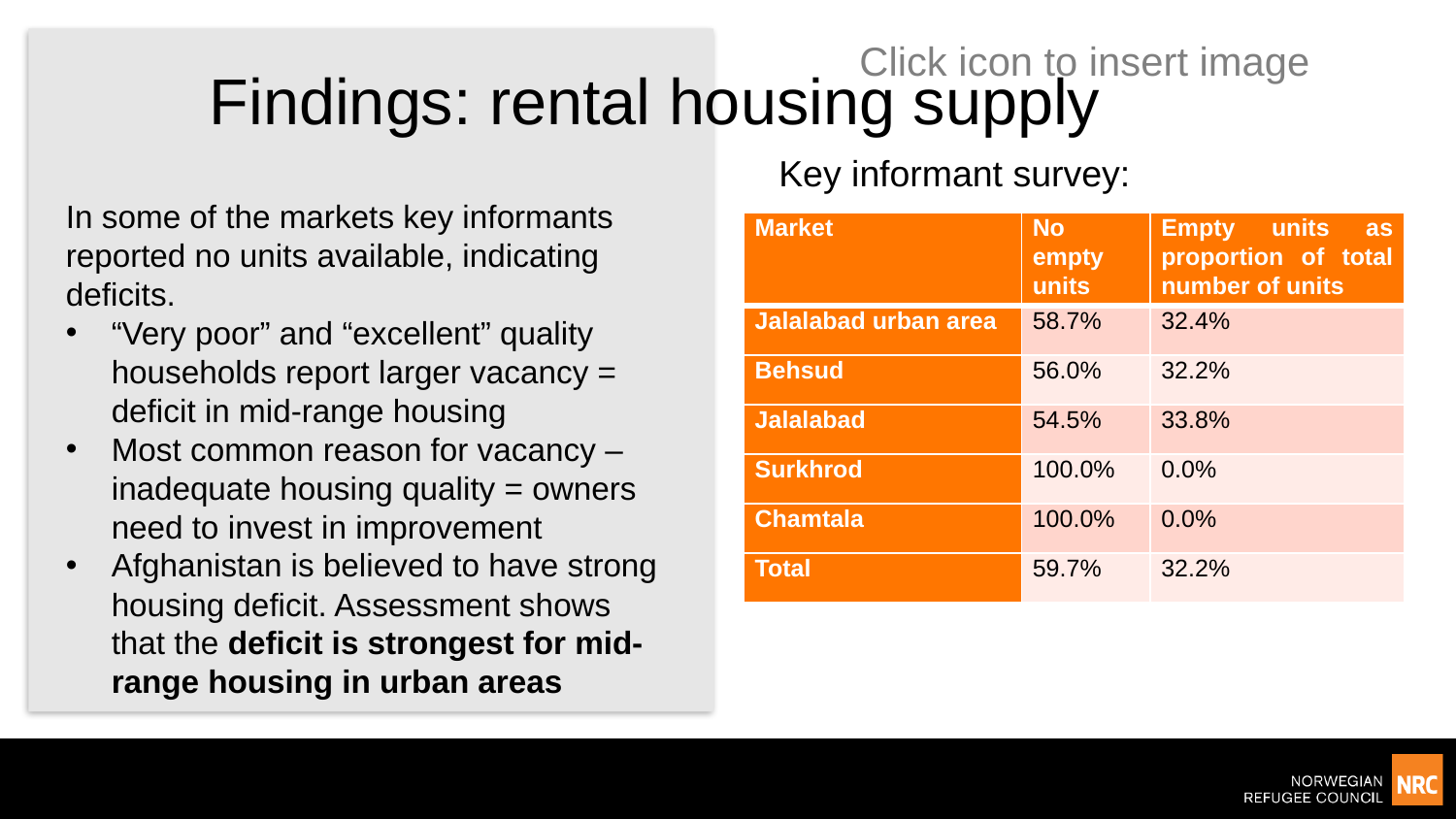

Findings: rental housing supply
Key informant survey:
In some of the markets key informants reported no units available, indicating deficits.
“Very poor” and “excellent” quality households report larger vacancy = deficit in mid-range housing
Most common reason for vacancy – inadequate housing quality = owners need to invest in improvement
Afghanistan is believed to have strong housing deficit. Assessment shows that the deficit is strongest for mid-range housing in urban areas

| Market | No empty units | Empty units as proportion of total number of units |
| --- | --- | --- |
| Jalalabad urban area | 58.7% | 32.4% |
| Behsud | 56.0% | 32.2% |
| Jalalabad | 54.5% | 33.8% |
| Surkhrod | 100.0% | 0.0% |
| Chamtala | 100.0% | 0.0% |
| Total | 59.7% | 32.2% |